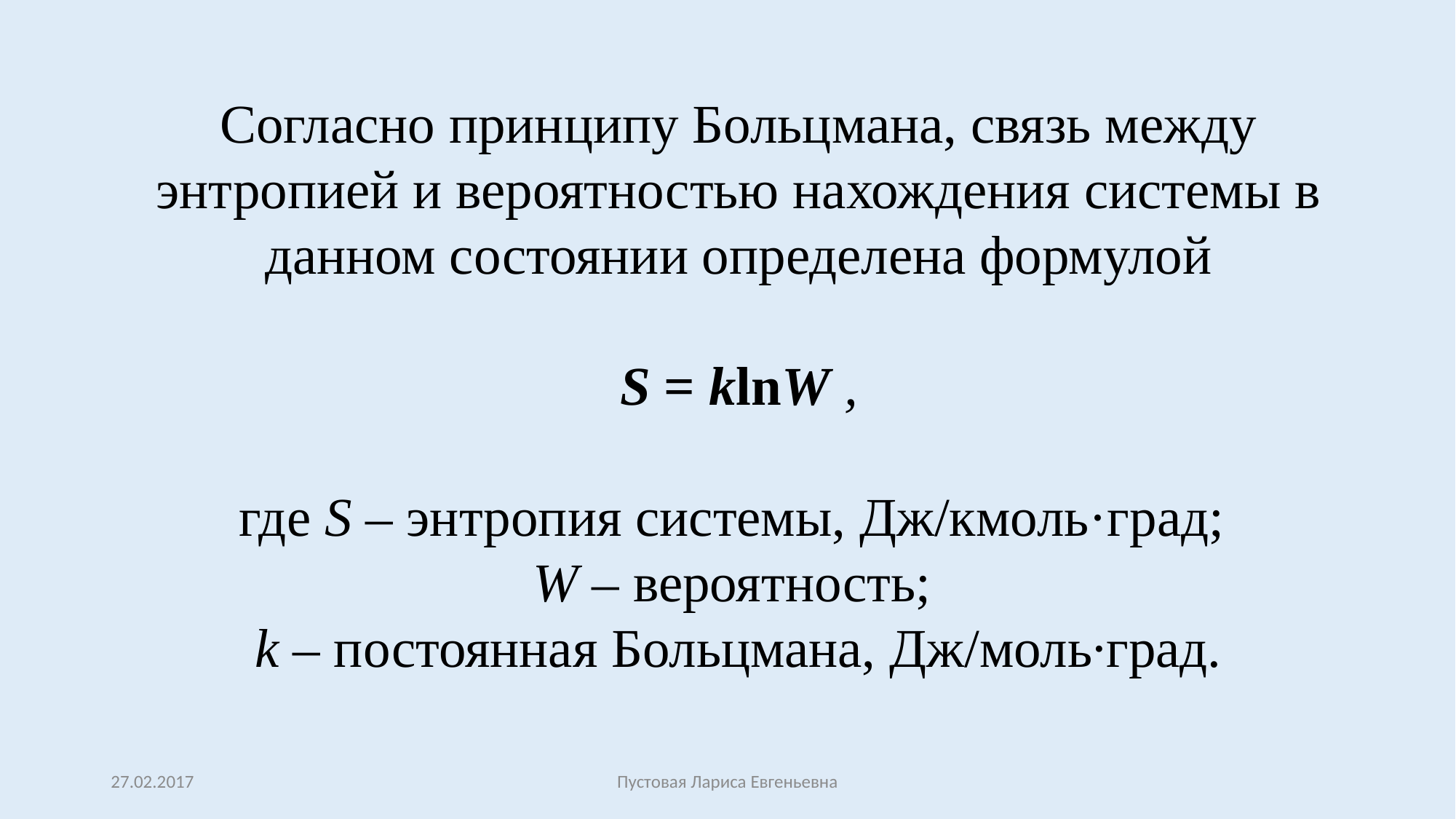

# Согласно принципу Больцмана, связь между энтропией и вероятностью нахождения системы в данном состоянии определена формулой   S = klnW ,   где S – энтропия системы, Дж/кмоль·град; W – вероятность; k – постоянная Больцмана, Дж/моль∙град.
27.02.2017
Пустовая Лариса Евгеньевна